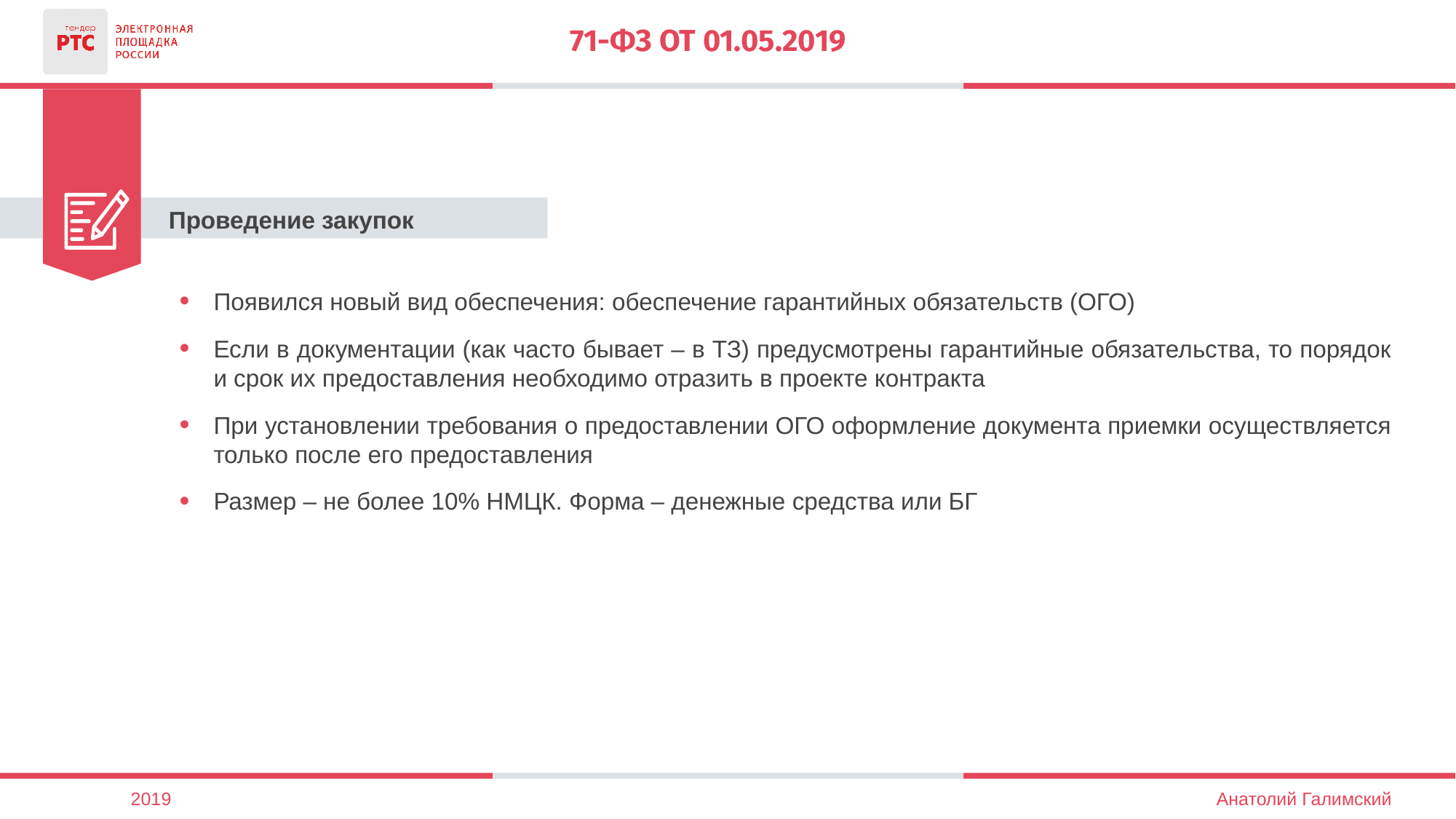

# 71-ФЗ от 01.05.2019

Проведение закупок
Появился новый вид обеспечения: обеспечение гарантийных обязательств (ОГО)
Если в документации (как часто бывает – в ТЗ) предусмотрены гарантийные обязательства, то порядок и срок их предоставления необходимо отразить в проекте контракта
При установлении требования о предоставлении ОГО оформление документа приемки осуществляется только после его предоставления
Размер – не более 10% НМЦК. Форма – денежные средства или БГ

2019
Анатолий Галимский